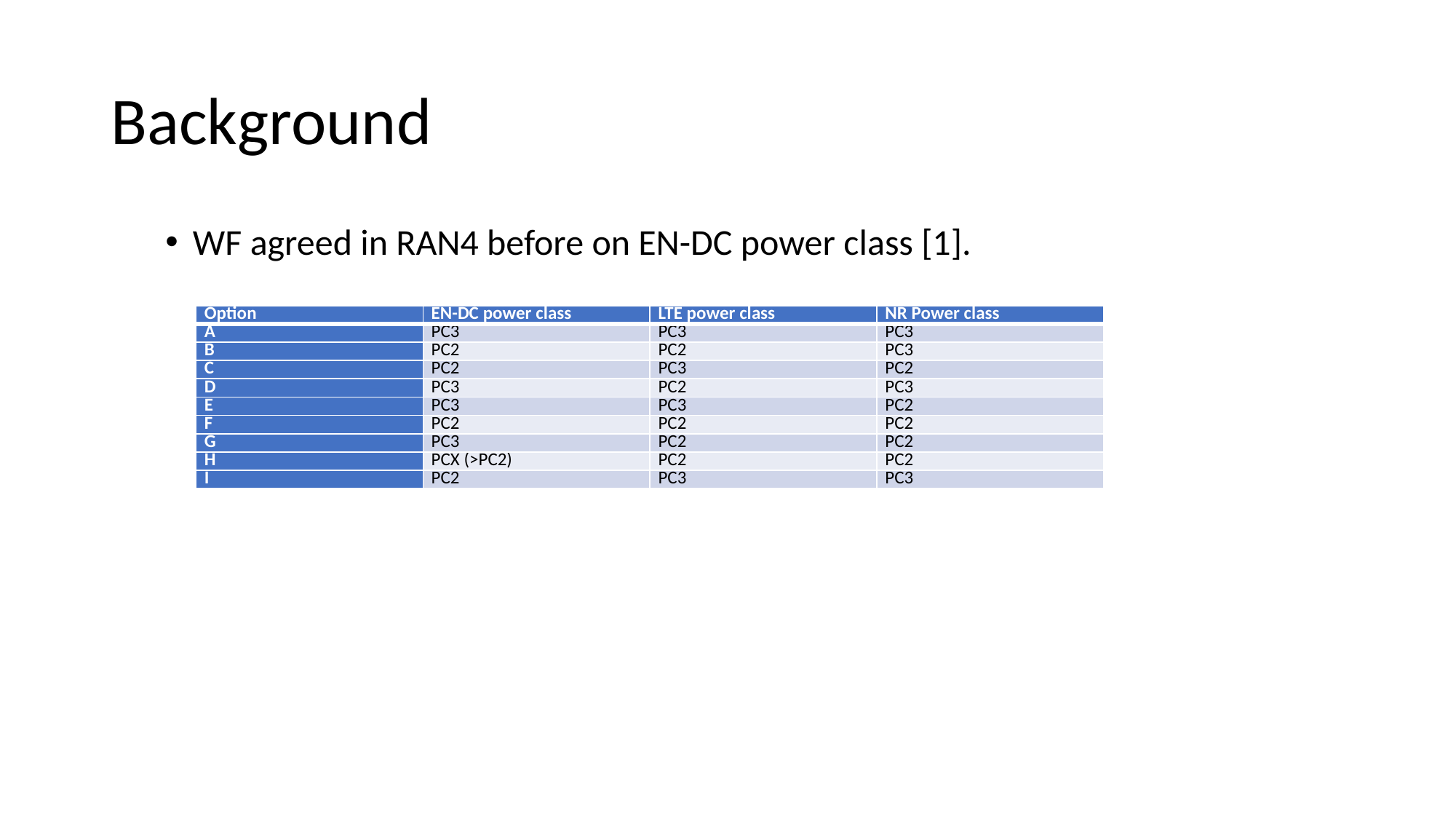

# Background
WF agreed in RAN4 before on EN-DC power class [1].
| Option | EN-DC power class | LTE power class | NR Power class |
| --- | --- | --- | --- |
| A | PC3 | PC3 | PC3 |
| B | PC2 | PC2 | PC3 |
| C | PC2 | PC3 | PC2 |
| D | PC3 | PC2 | PC3 |
| E | PC3 | PC3 | PC2 |
| F | PC2 | PC2 | PC2 |
| G | PC3 | PC2 | PC2 |
| H | PCX (>PC2) | PC2 | PC2 |
| I | PC2 | PC3 | PC3 |